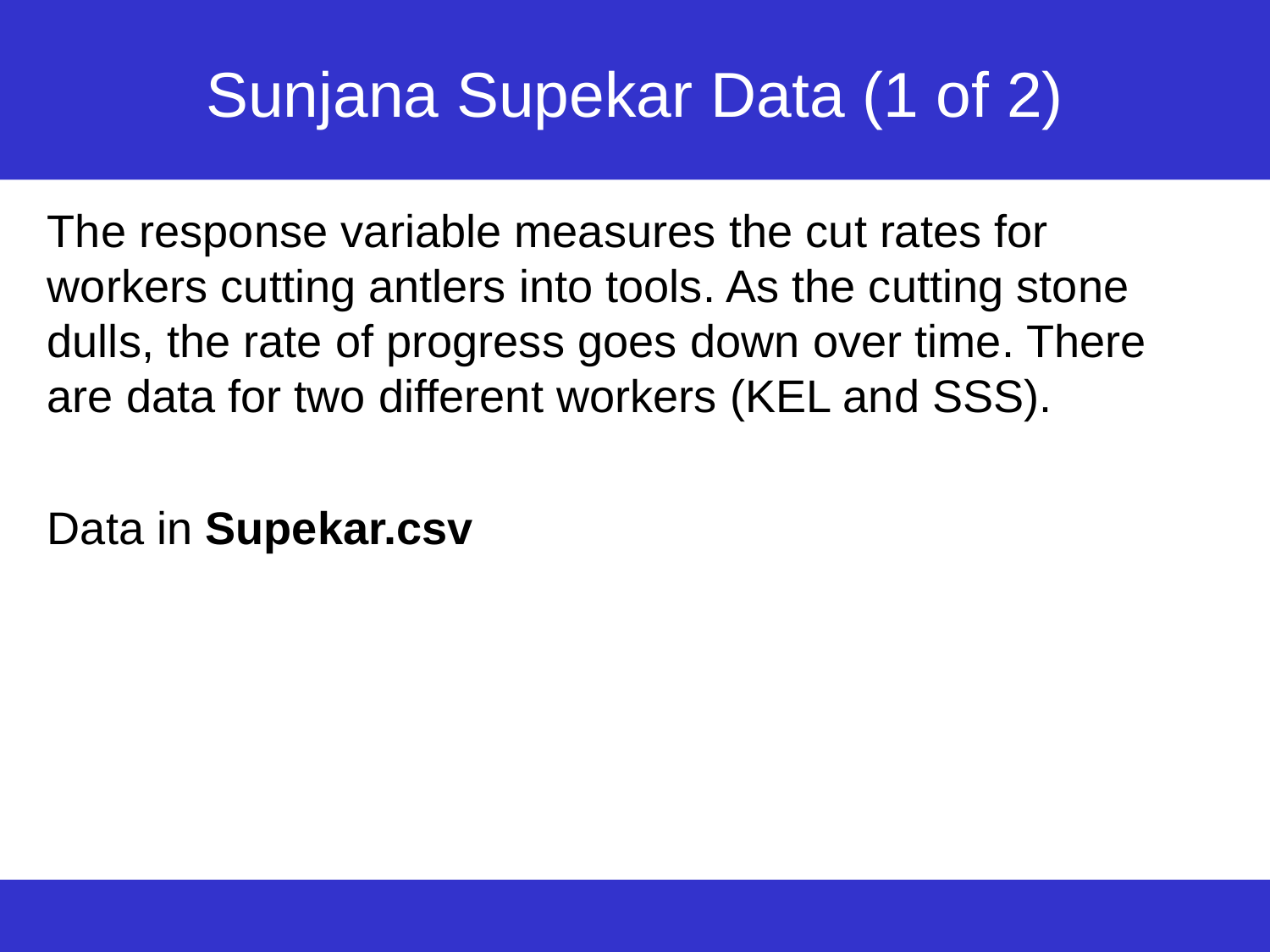

# Sunjana Supekar Data (1 of 2)
The response variable measures the cut rates for workers cutting antlers into tools. As the cutting stone dulls, the rate of progress goes down over time. There are data for two different workers (KEL and SSS).

Data in Supekar.csv